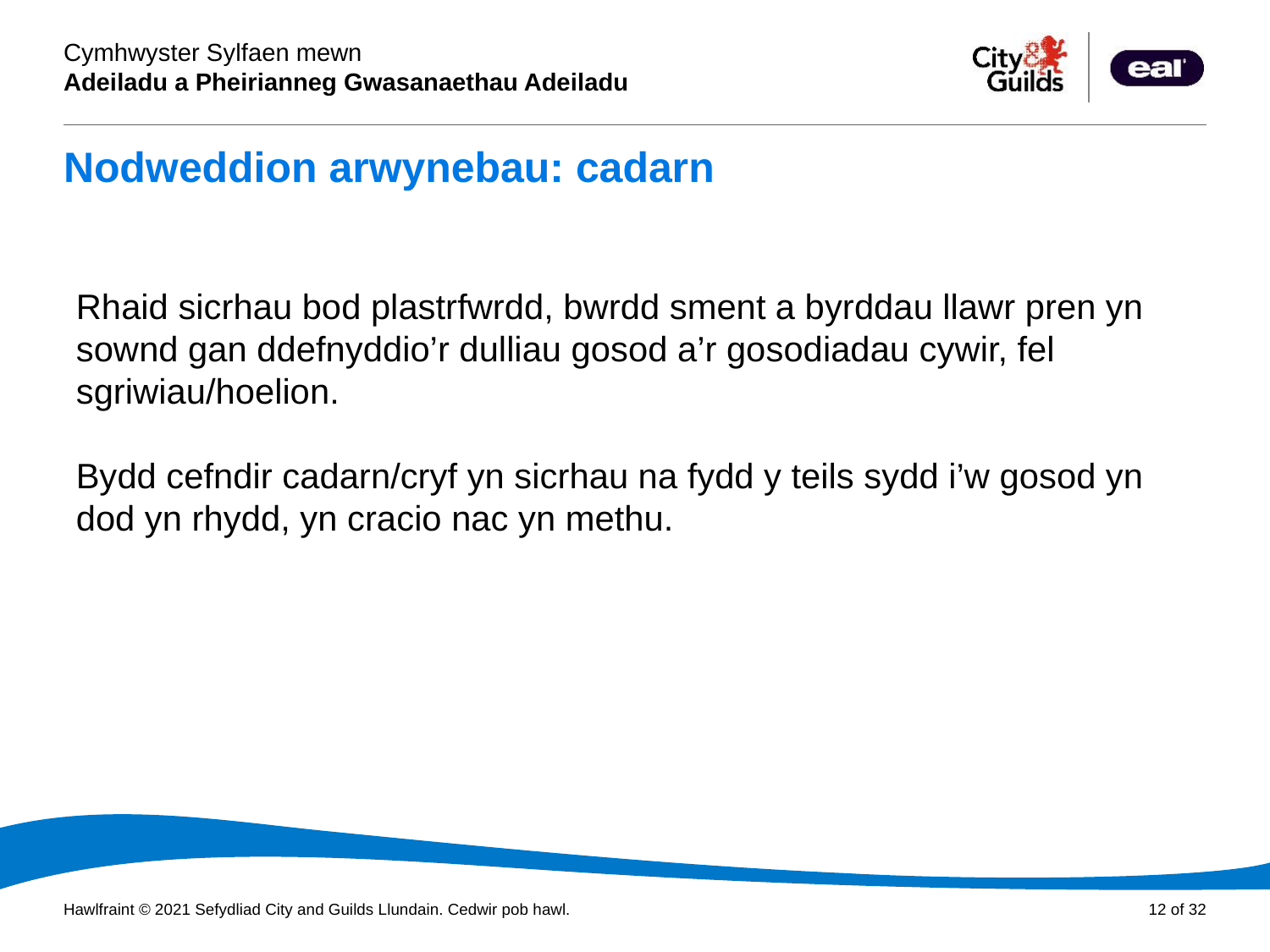

# Nodweddion arwynebau: cadarn

Rhaid sicrhau bod plastrfwrdd, bwrdd sment a byrddau llawr pren yn sownd gan ddefnyddio’r dulliau gosod a’r gosodiadau cywir, fel sgriwiau/hoelion.

Bydd cefndir cadarn/cryf yn sicrhau na fydd y teils sydd i’w gosod yn dod yn rhydd, yn cracio nac yn methu.